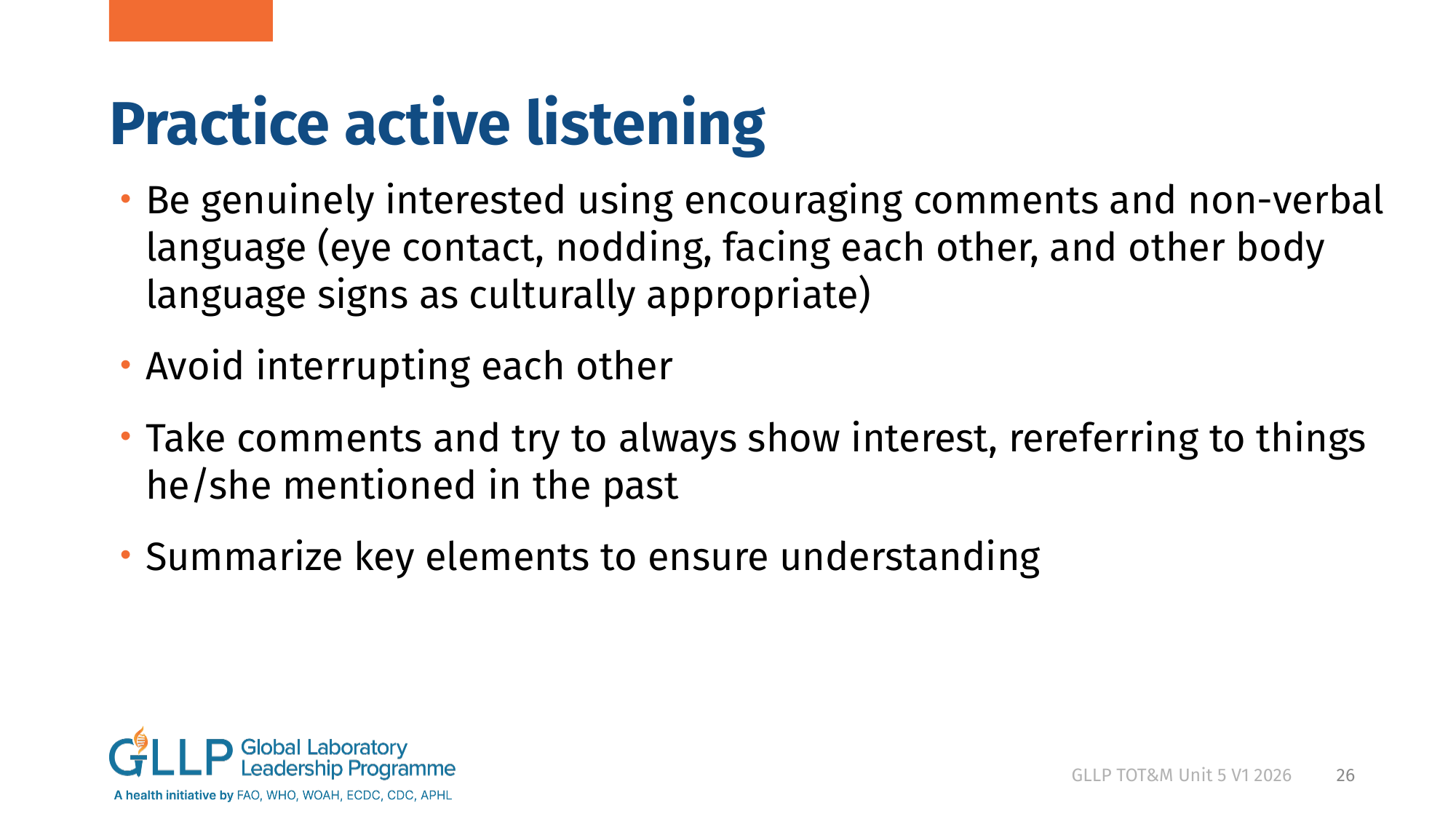

# Practice active listening
Be genuinely interested using encouraging comments and non-verbal language (eye contact, nodding, facing each other, and other body language signs as culturally appropriate)
Avoid interrupting each other
Take comments and try to always show interest, rereferring to things he/she mentioned in the past
Summarize key elements to ensure understanding
GLLP TOT&M Unit 5 V1 2026
26